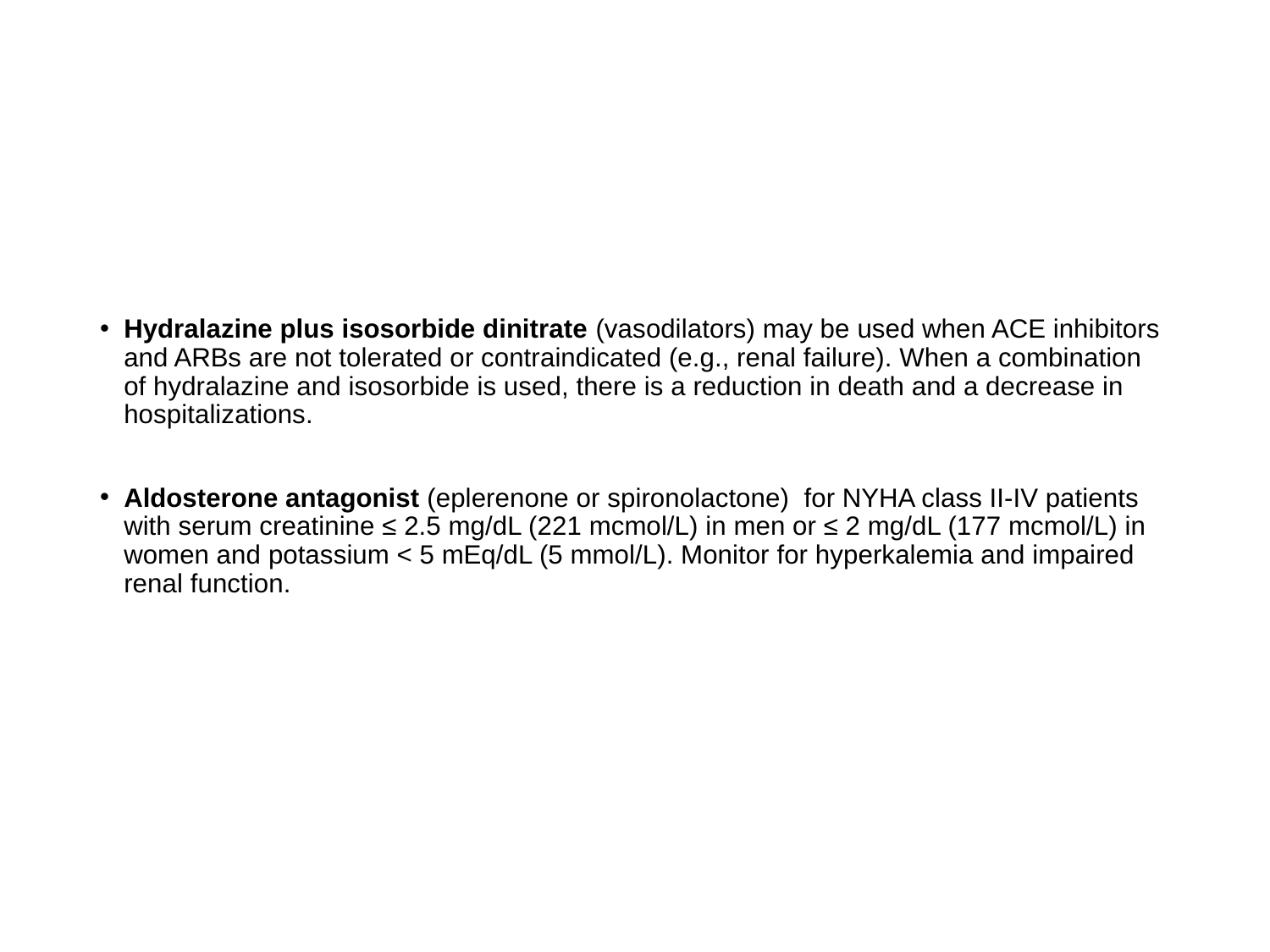

#
Hydralazine plus isosorbide dinitrate (vasodilators) may be used when ACE inhibitors and ARBs are not tolerated or contraindicated (e.g., renal failure). When a combination of hydralazine and isosorbide is used, there is a reduction in death and a decrease in hospitalizations.

Aldosterone antagonist (eplerenone or spironolactone)  for NYHA class II-IV patients with serum creatinine ≤ 2.5 mg/dL (221 mcmol/L) in men or ≤ 2 mg/dL (177 mcmol/L) in women and potassium < 5 mEq/dL (5 mmol/L). Monitor for hyperkalemia and impaired renal function.